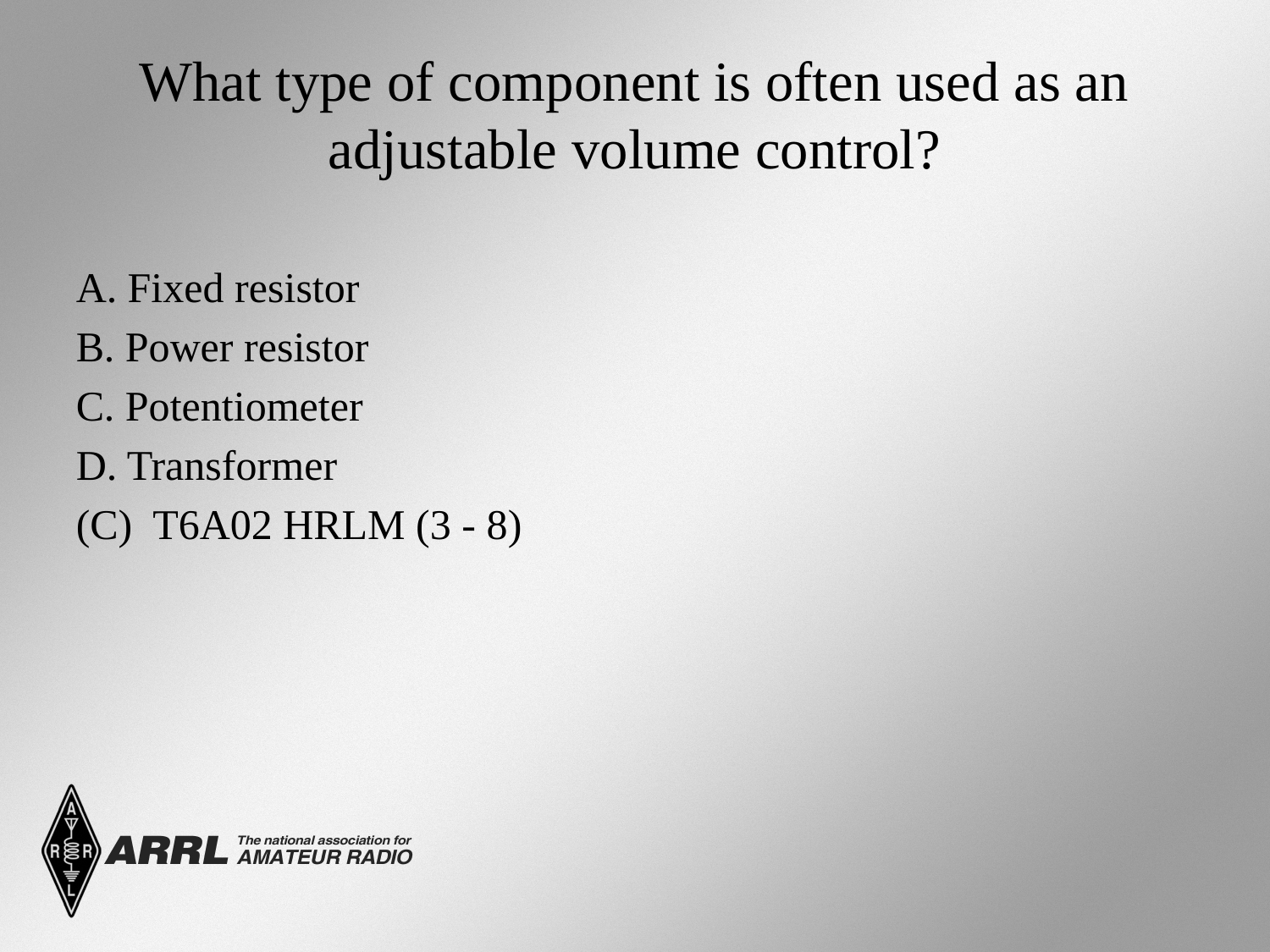

# What type of component is often used as an adjustable volume control?
A. Fixed resistor
B. Power resistor
C. Potentiometer
D. Transformer
(C)  T6A02 HRLM (3 - 8)